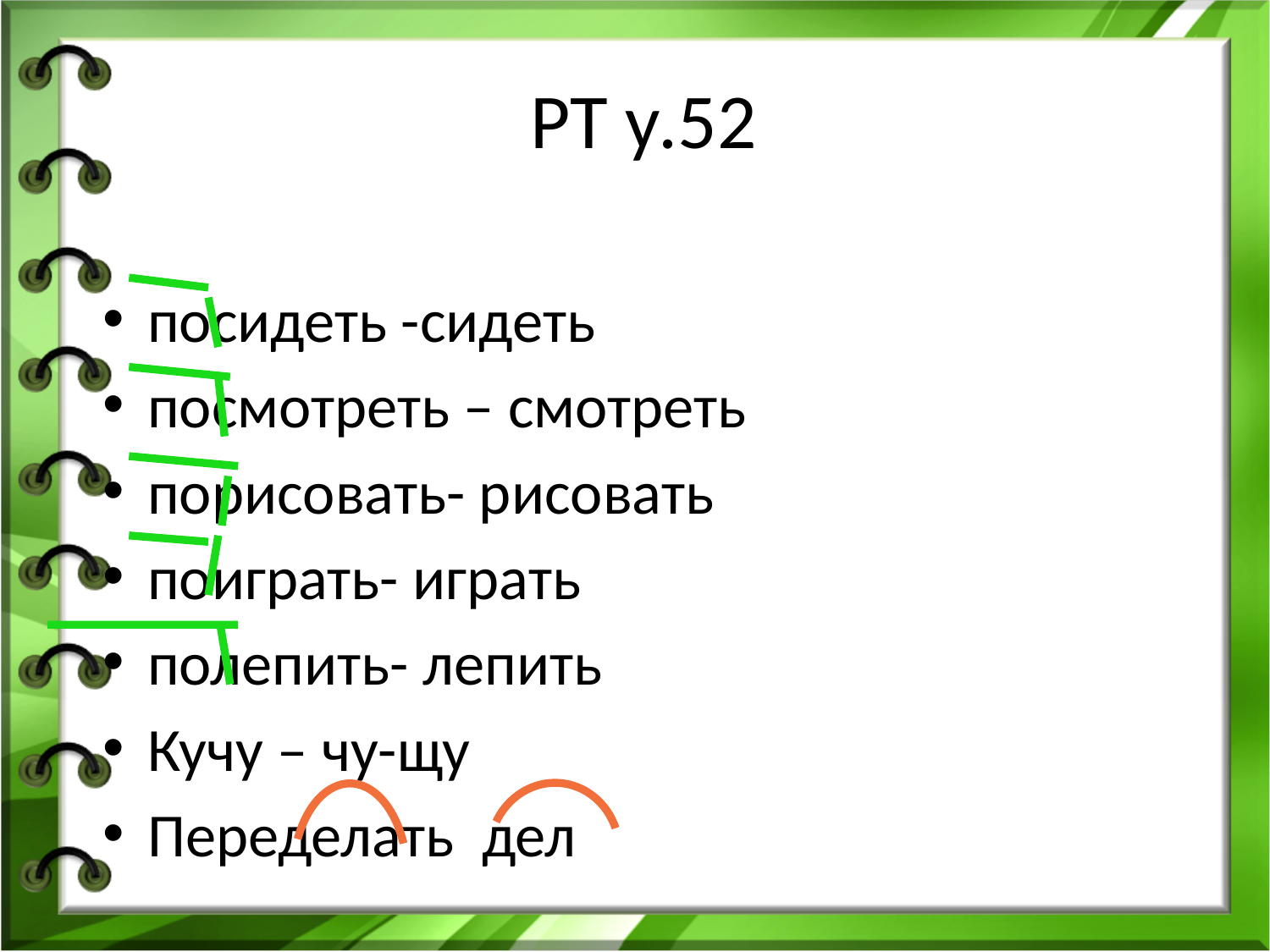

# РТ у.52
посидеть -сидеть
посмотреть – смотреть
порисовать- рисовать
поиграть- играть
полепить- лепить
Кучу – чу-щу
Переделать  дел